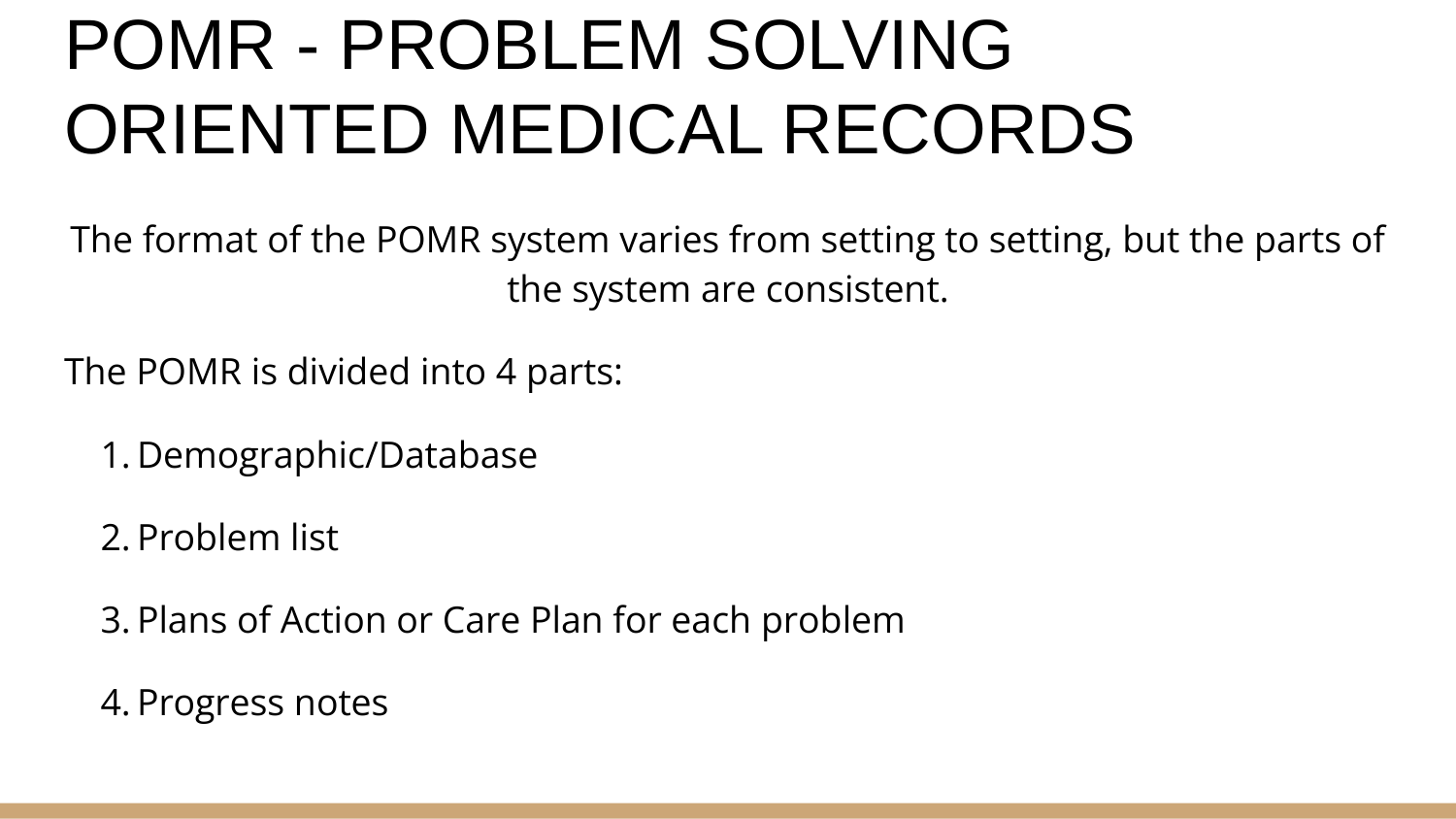

# POMR - PROBLEM SOLVING ORIENTED MEDICAL RECORDS
The format of the POMR system varies from setting to setting, but the parts of the system are consistent.
The POMR is divided into 4 parts:
Demographic/Database
Problem list
Plans of Action or Care Plan for each problem
Progress notes